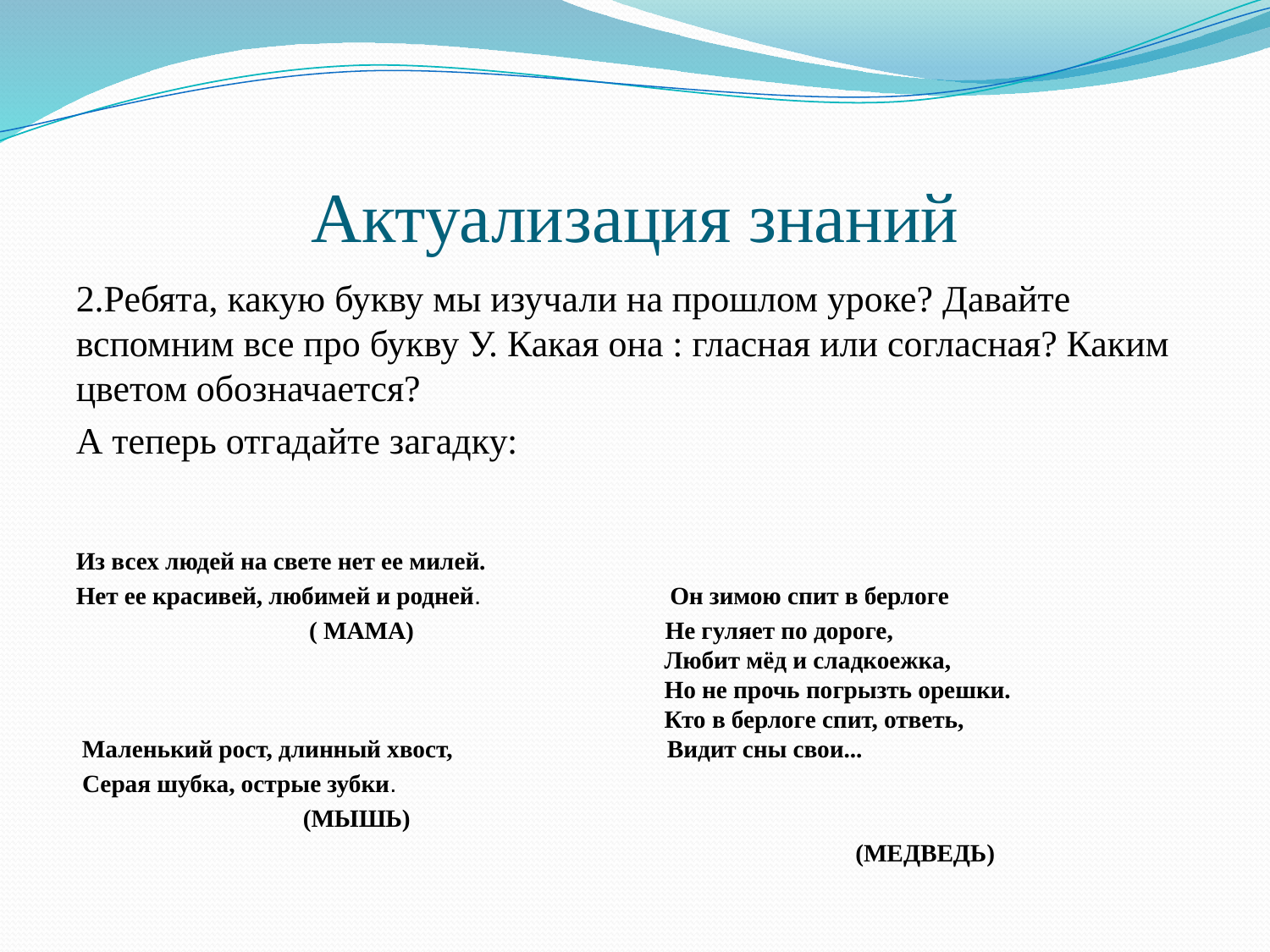

# Актуализация знаний
2.Ребята, какую букву мы изучали на прошлом уроке? Давайте вспомним все про букву У. Какая она : гласная или согласная? Каким цветом обозначается?
А теперь отгадайте загадку:

Из всех людей на свете нет ее милей.
Нет ее красивей, любимей и родней.                           Он зимою спит в берлоге
                                      ( МАМА)                                         Не гуляет по дороге,
                                                                                                Любит мёд и сладкоежка,
                                                                                                Но не прочь погрызть орешки.
                                                                                                Кто в берлоге спит, ответь,
 Маленький рост, длинный хвост,                                   Видит сны свои...
 Серая шубка, острые зубки.
                                     (МЫШЬ)
                                                                                                                               (МЕДВЕДЬ)